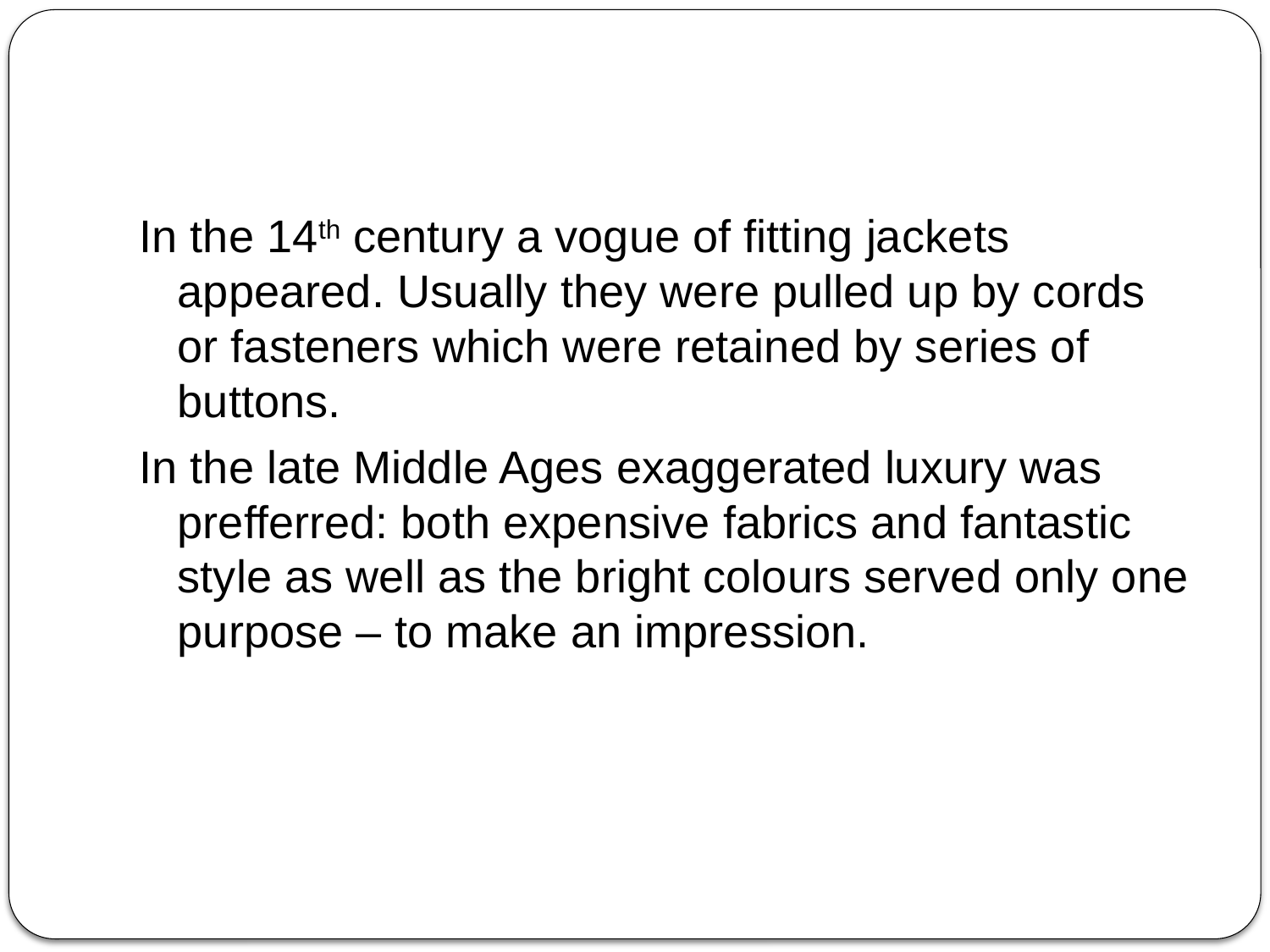

#
In the 14th century a vogue of fitting jackets appeared. Usually they were pulled up by cords or fasteners which were retained by series of buttons.
In the late Middle Ages exaggerated luxury was prefferred: both expensive fabrics and fantastic style as well as the bright colours served only one purpose – to make an impression.